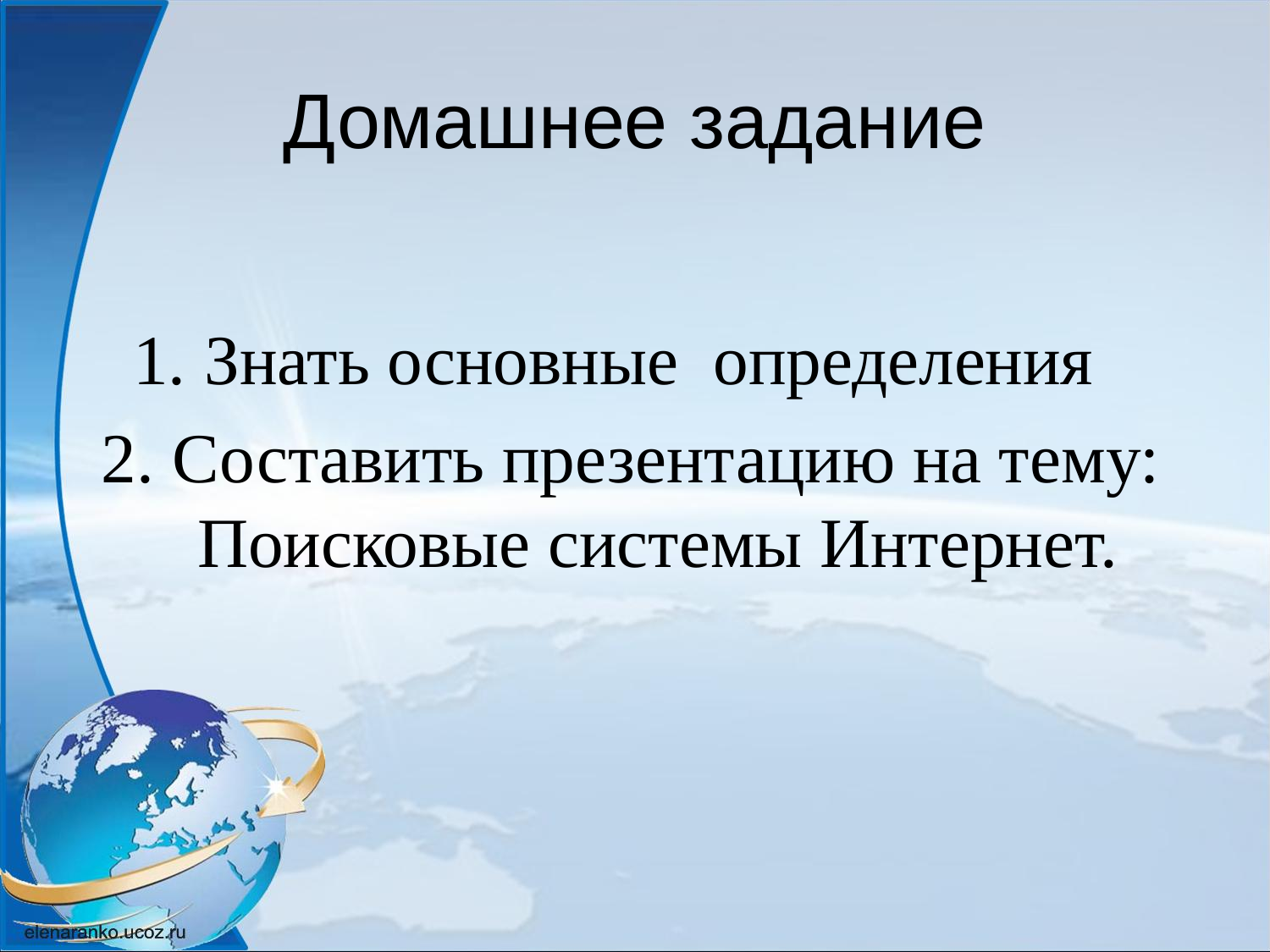

# Домашнее задание
Знать основные  определения
Составить презентацию на тему: Поисковые системы Интернет.